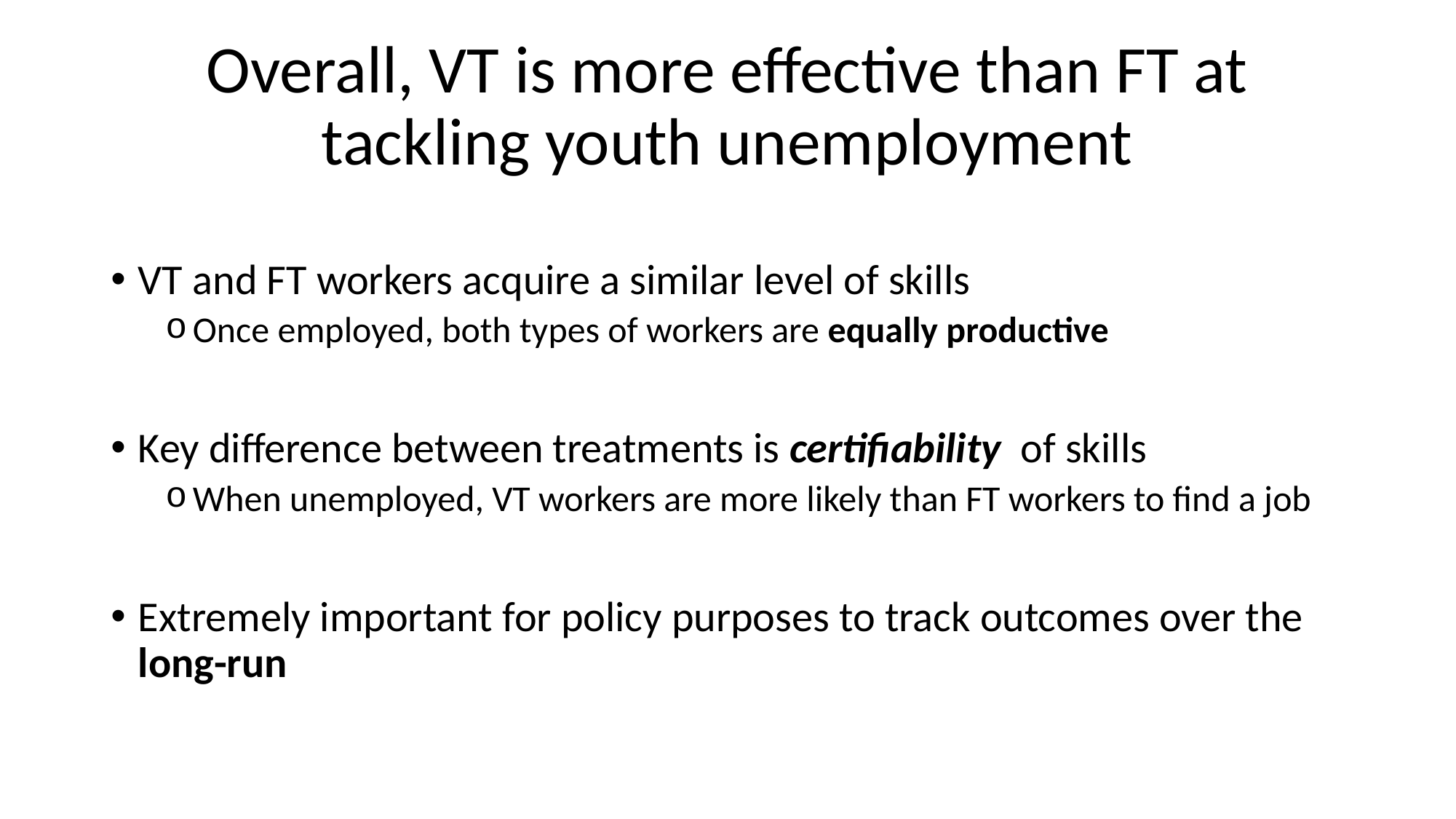

# Overall, VT is more effective than FT at tackling youth unemployment
VT and FT workers acquire a similar level of skills
Once employed, both types of workers are equally productive

Key difference between treatments is certifiability  of skills
When unemployed, VT workers are more likely than FT workers to find a job

Extremely important for policy purposes to track outcomes over the long-run